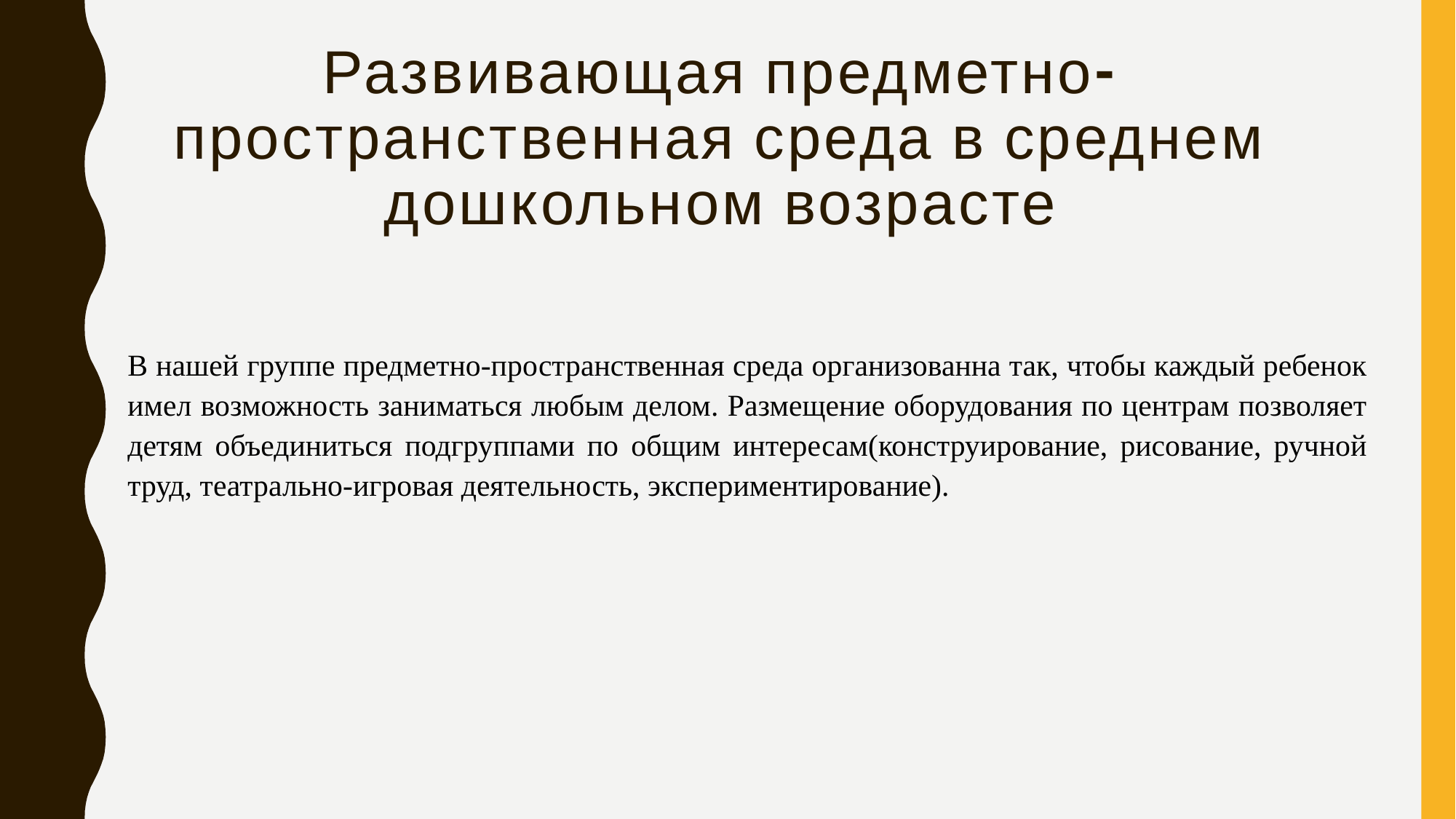

# Развивающая предметно-пространственная среда в среднем дошкольном возрасте
В нашей группе предметно-пространственная среда организованна так, чтобы каждый ребенок имел возможность заниматься любым делом. Размещение оборудования по центрам позволяет детям объединиться подгруппами по общим интересам(конструирование, рисование, ручной труд, театрально-игровая деятельность, экспериментирование).